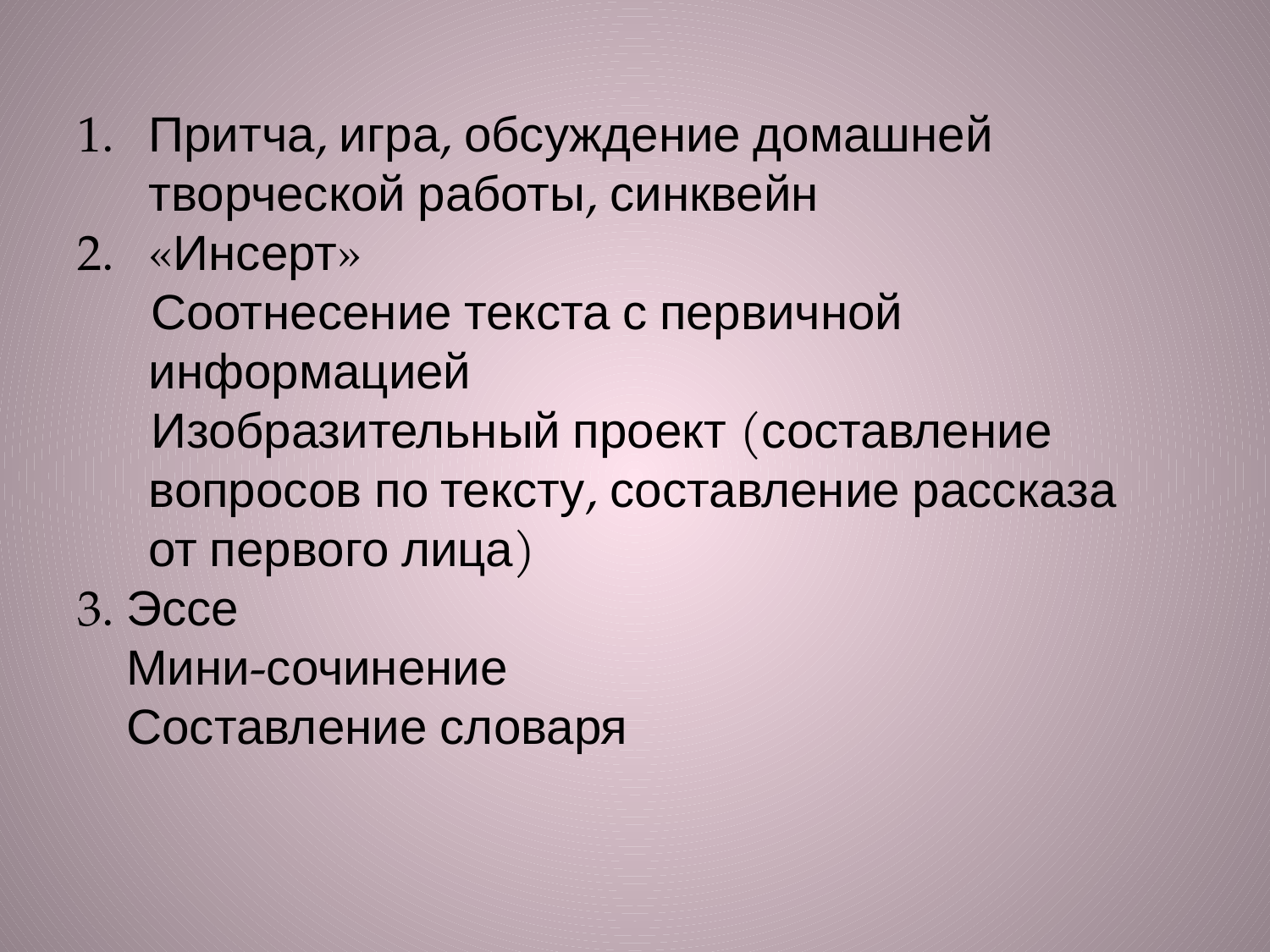

Притча, игра, обсуждение домашней творческой работы, синквейн
«Инсерт»
      Соотнесение текста с первичной информацией
      Изобразительный проект (составление вопросов по тексту, составление рассказа от первого лица)
3. Эссе
    Мини-сочинение
    Составление словаря